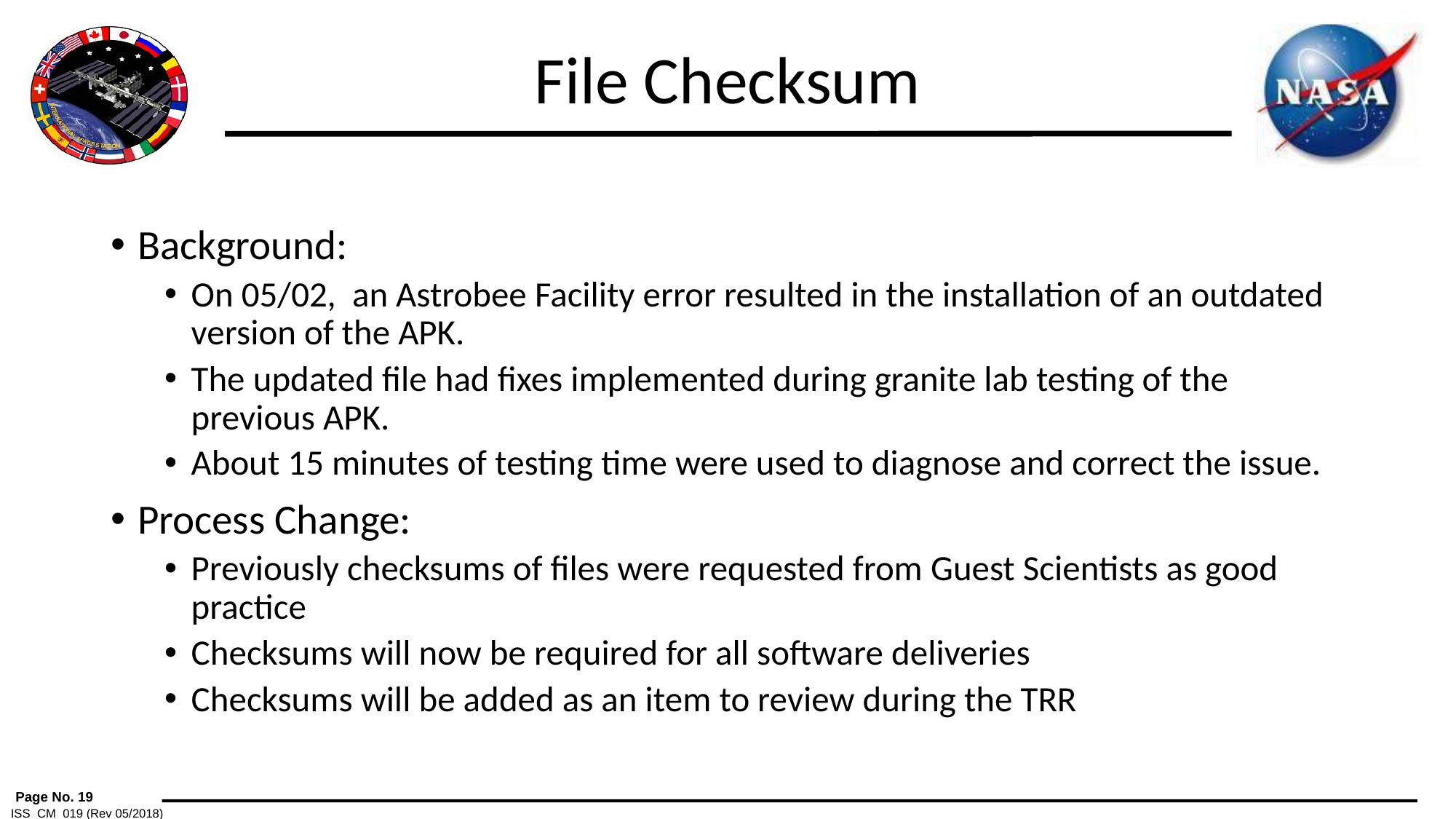

# File Checksum
Background:
On 05/02,  an Astrobee Facility error resulted in the installation of an outdated version of the APK.
The updated file had fixes implemented during granite lab testing of the previous APK.
About 15 minutes of testing time were used to diagnose and correct the issue.
Process Change:
Previously checksums of files were requested from Guest Scientists as good practice
Checksums will now be required for all software deliveries
Checksums will be added as an item to review during the TRR